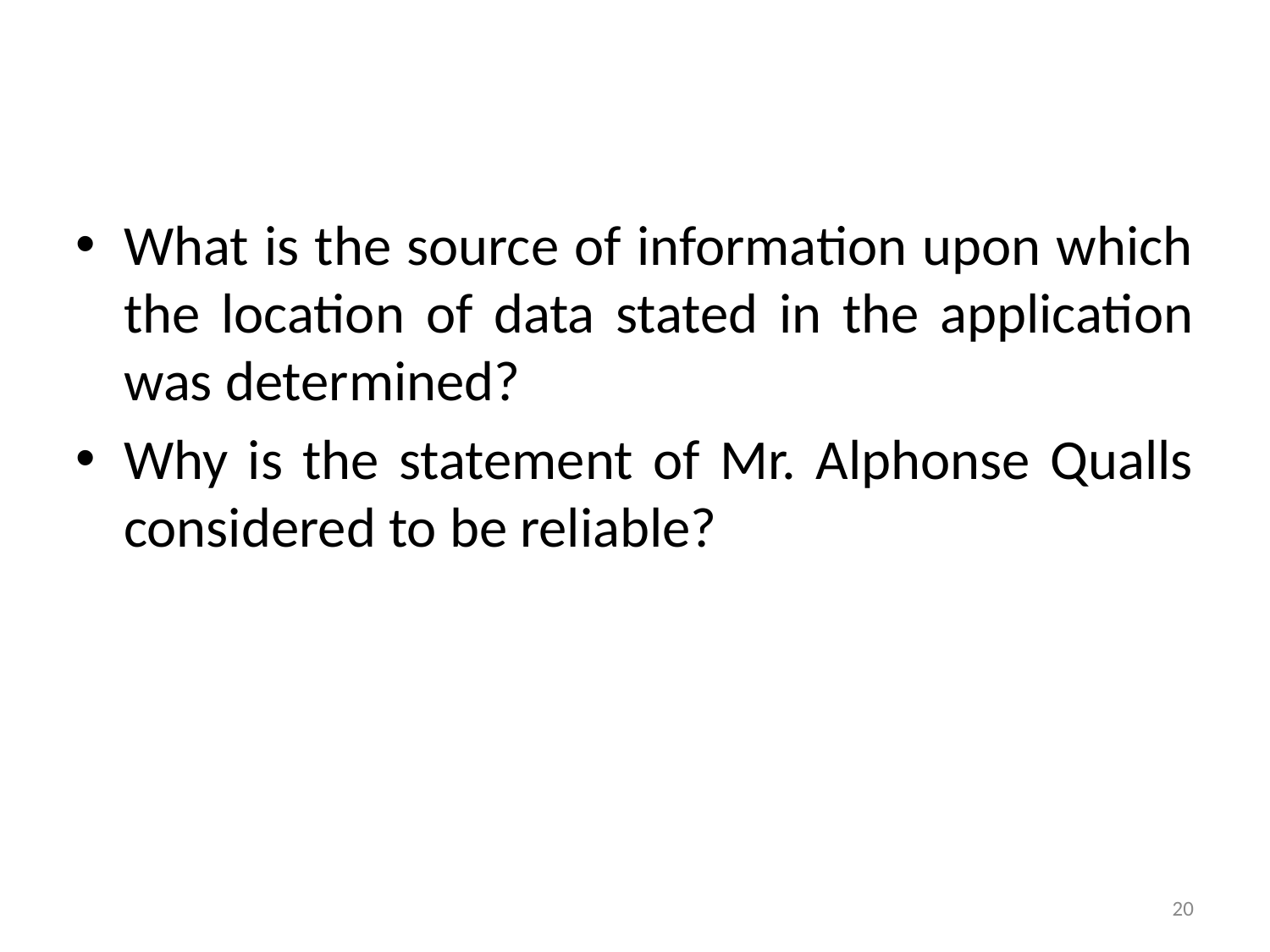

What is the source of information upon which the location of data stated in the application was determined?
Why is the statement of Mr. Alphonse Qualls considered to be reliable?

20